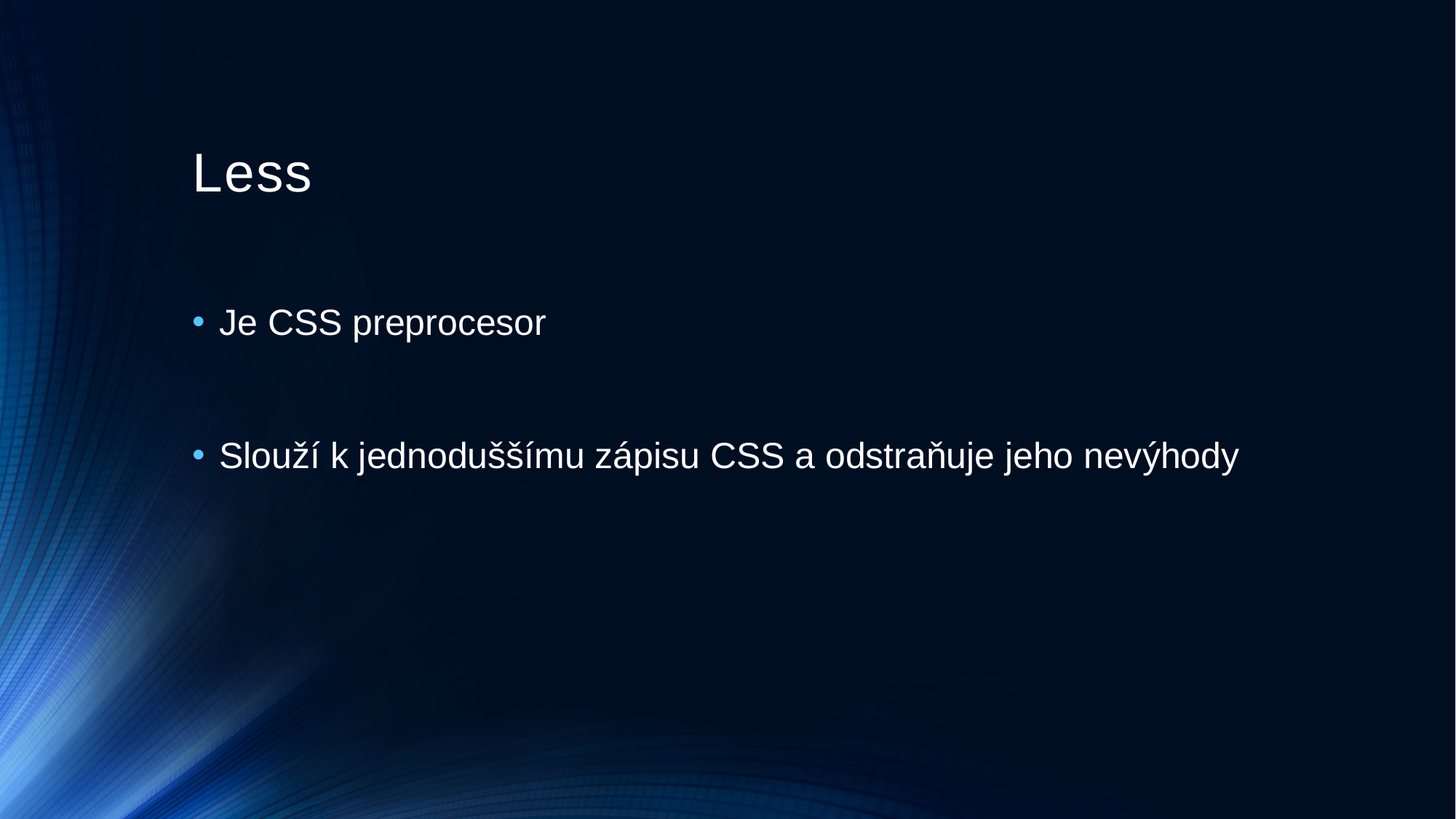

# Less

Je CSS preprocesor

Slouží k jednoduššímu zápisu CSS a odstraňuje jeho nevýhody